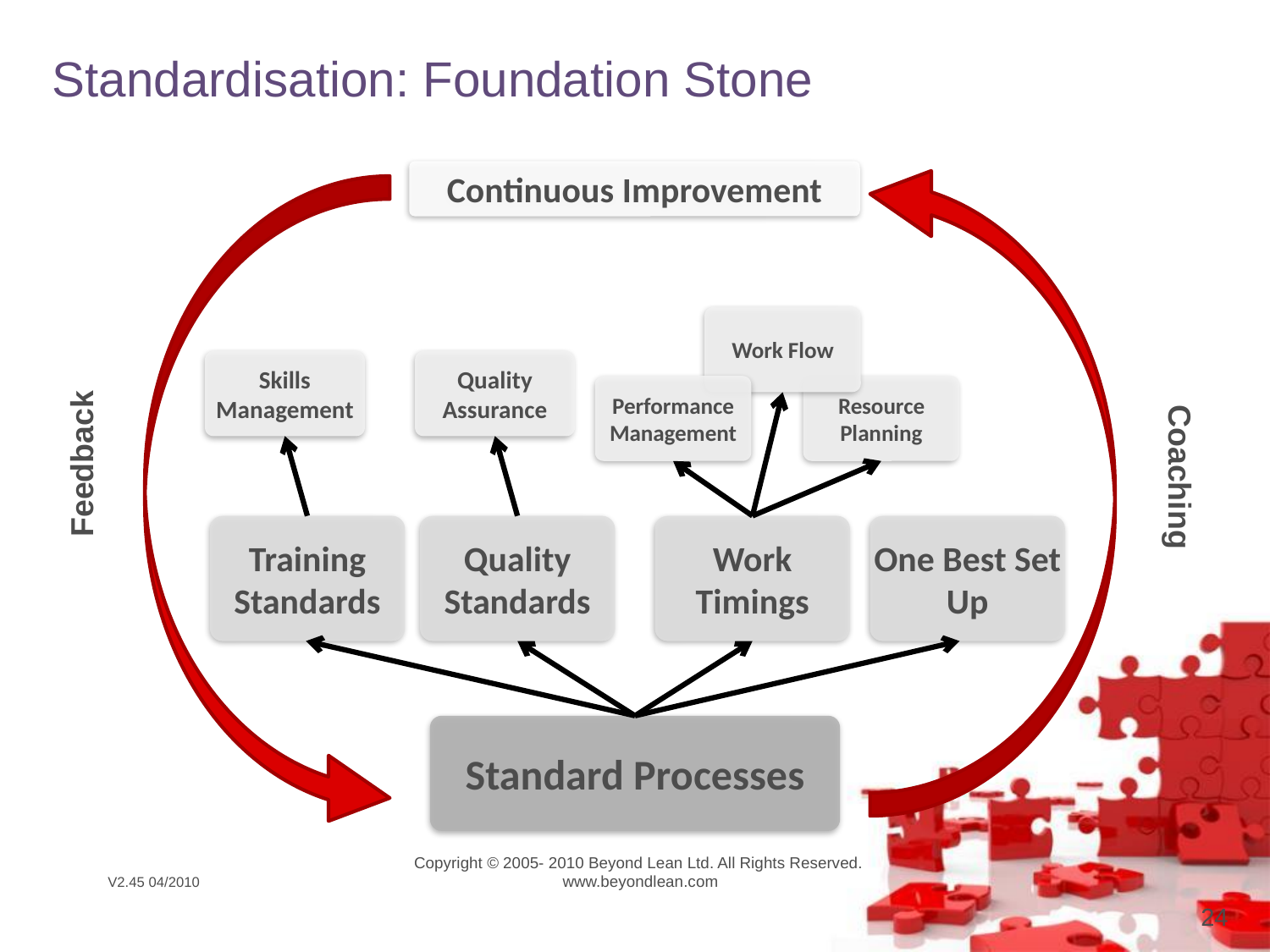

Standardisation: Foundation Stone

Continuous Improvement

Work Flow
Skills Management
Quality Assurance
Performance Management
Resource Planning
Feedback
Coaching
Training Standards
Quality Standards
Work Timings
One Best Set Up
Standard Processes
24